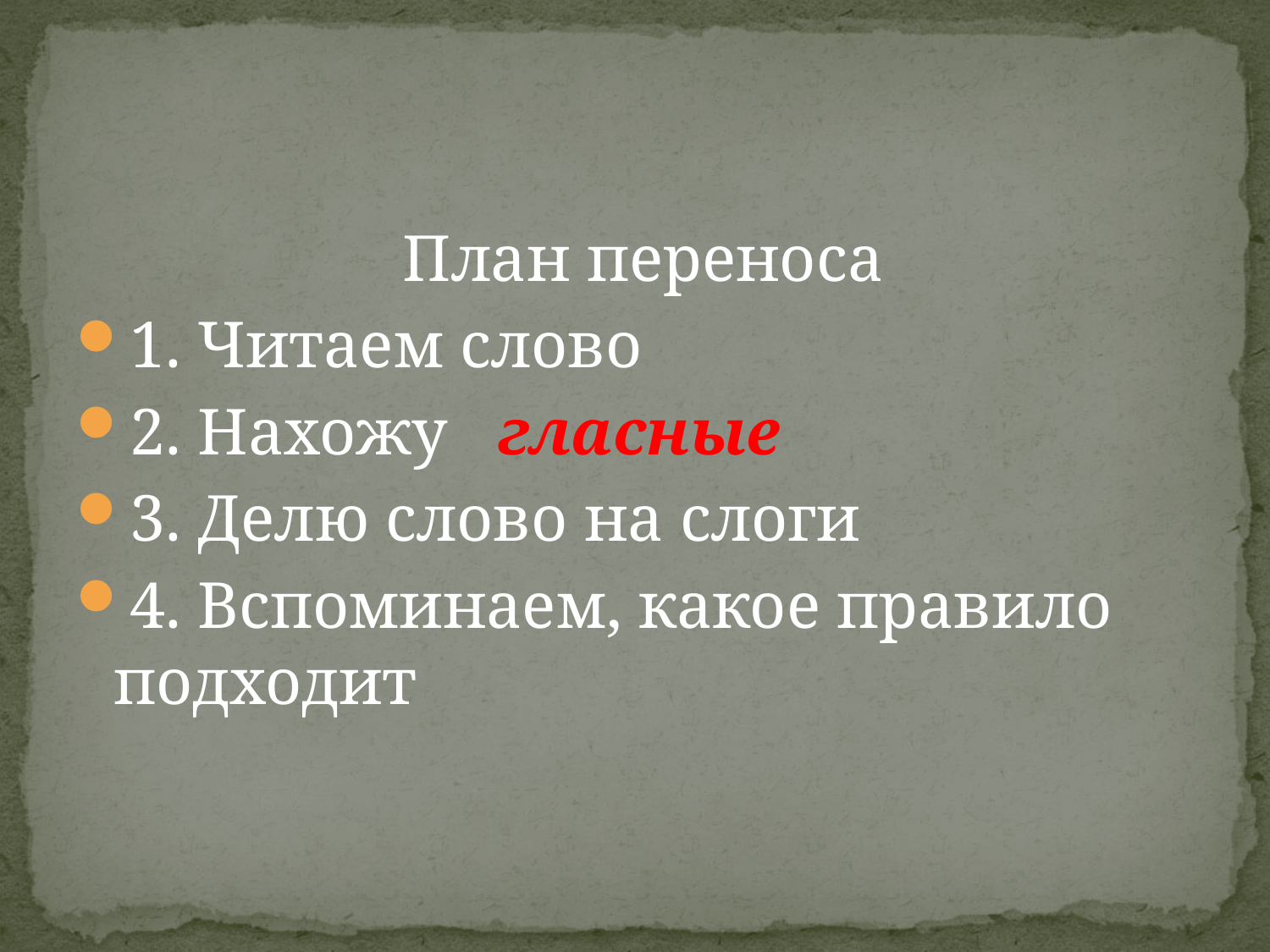

#
 План переноса
1. Читаем слово
2. Нахожу   гласные
3. Делю слово на слоги
4. Вспоминаем, какое правило подходит